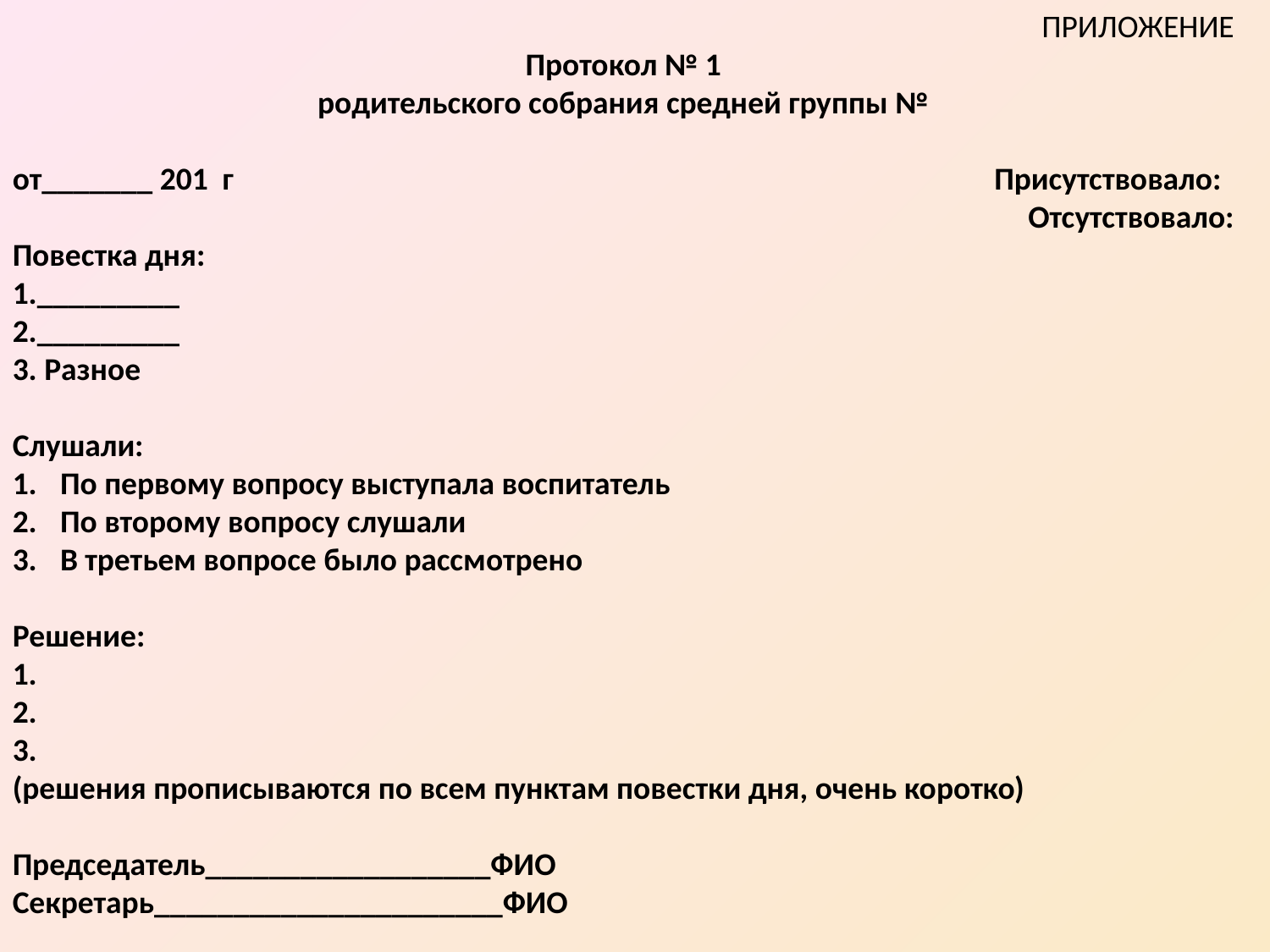

ПРИЛОЖЕНИЕ
Протокол № 1
родительского собрания средней группы №

от_______ 201  г                                                                                                          Присутствовало:
                               Отсутствовало:
Повестка дня:
1._________
2._________
3. Разное

Слушали:
По первому вопросу выступала воспитатель
По второму вопросу слушали
В третьем вопросе было рассмотрено

Решение:
1.
2.
3.
(решения прописываются по всем пунктам повестки дня, очень коротко)

Председатель__________________ФИО
Секретарь______________________ФИО